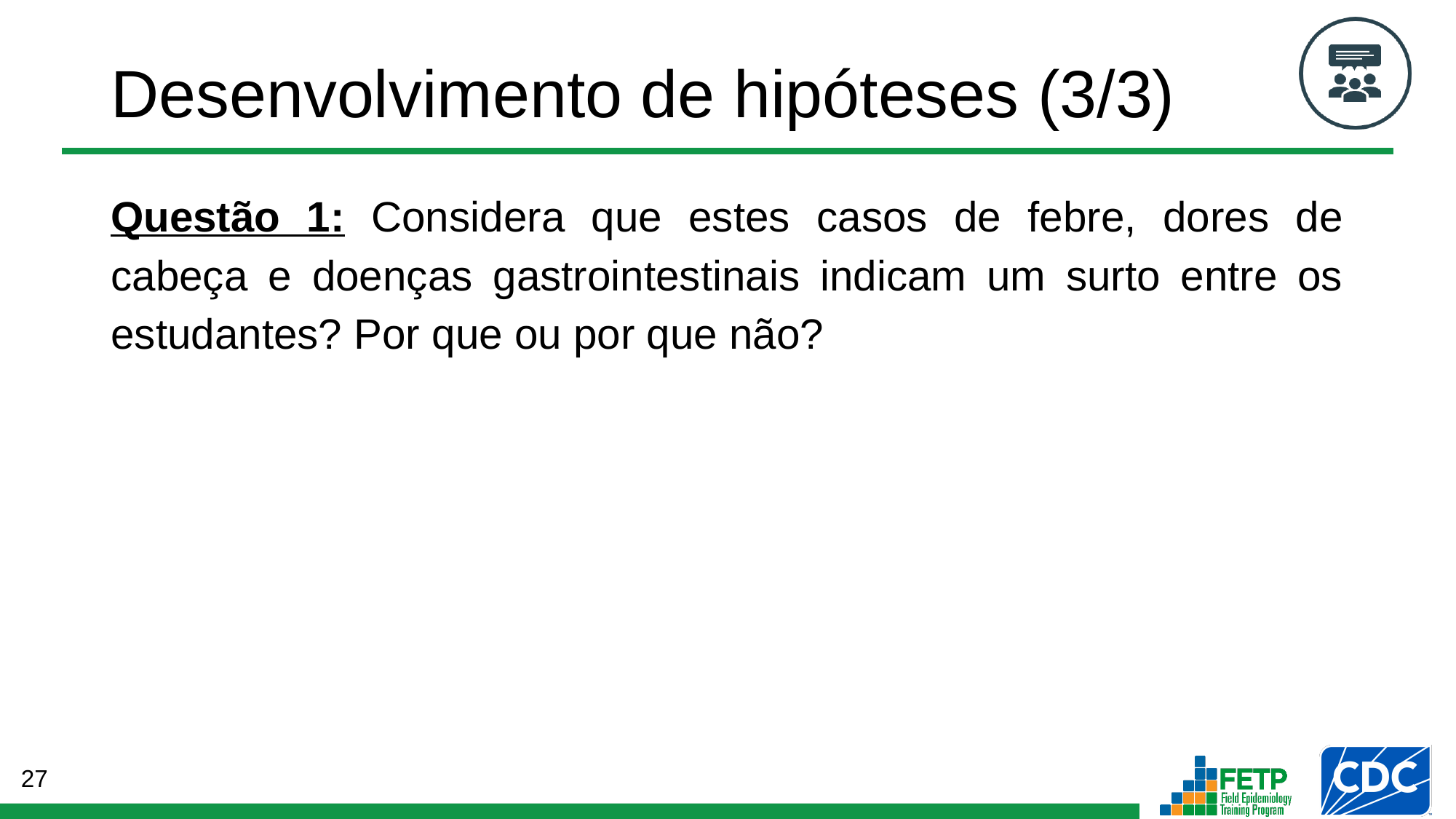

# Desenvolvimento de hipóteses (3/3)
Questão 1: Considera que estes casos de febre, dores de cabeça e doenças gastrointestinais indicam um surto entre os estudantes? Por que ou por que não?